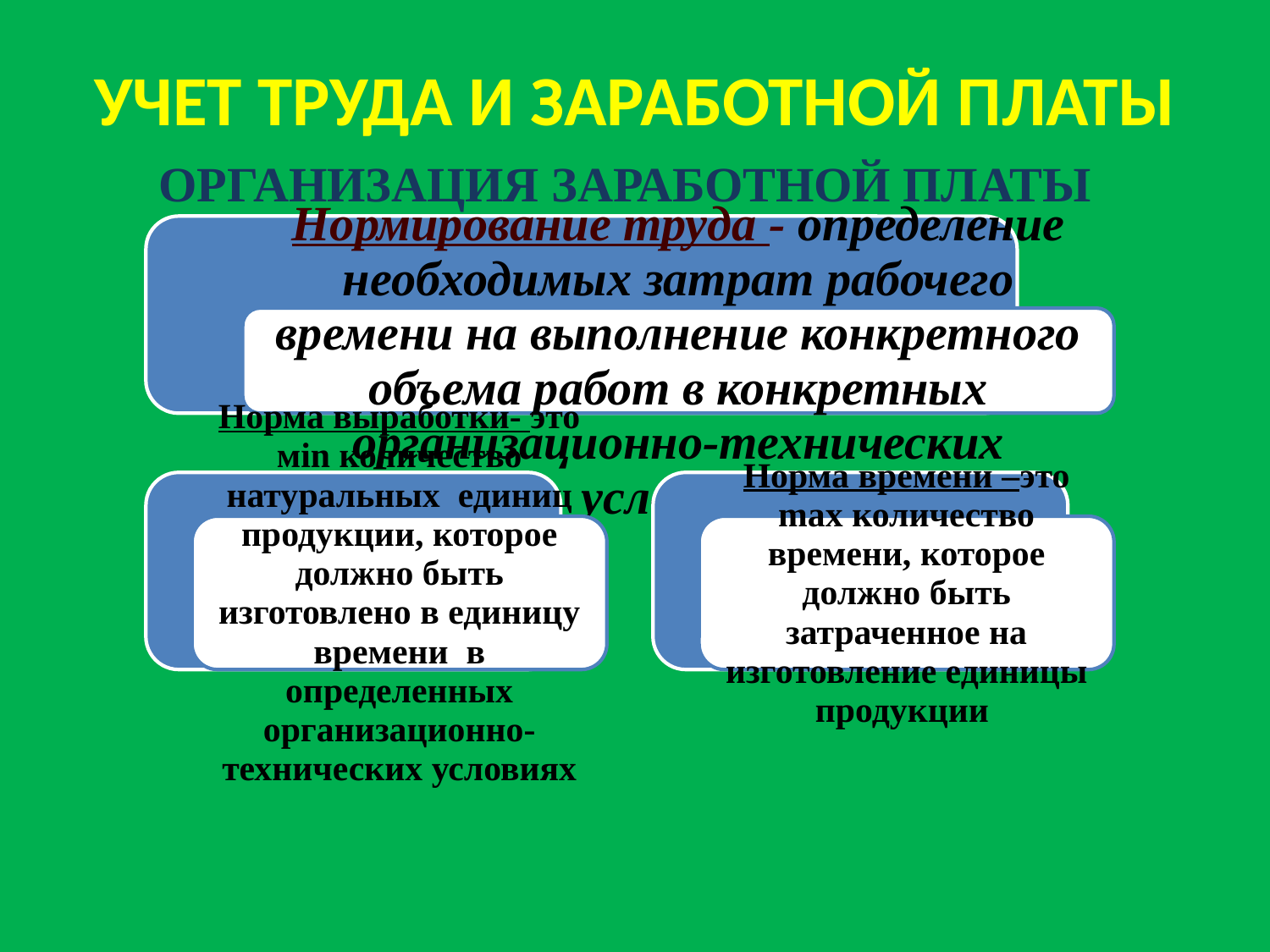

# УЧЕТ ТРУДА И ЗАРАБОТНОЙ ПЛАТЫ
ОРГАНИЗАЦИЯ ЗАРАБОТНОЙ ПЛАТЫ